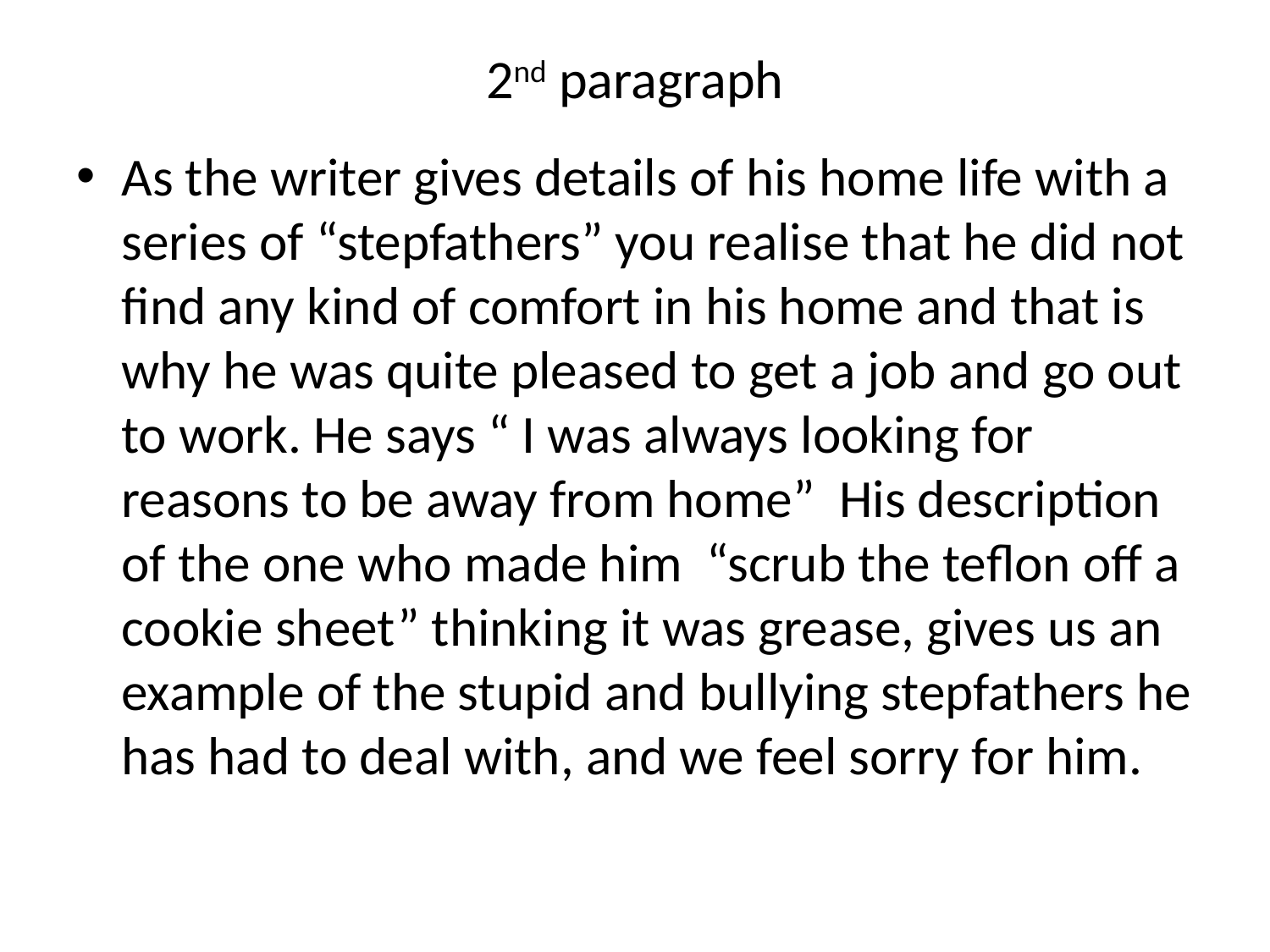

# 2nd paragraph
As the writer gives details of his home life with a series of “stepfathers” you realise that he did not find any kind of comfort in his home and that is why he was quite pleased to get a job and go out to work. He says “ I was always looking for reasons to be away from home”  His description of the one who made him  “scrub the teflon off a cookie sheet” thinking it was grease, gives us an example of the stupid and bullying stepfathers he has had to deal with, and we feel sorry for him.